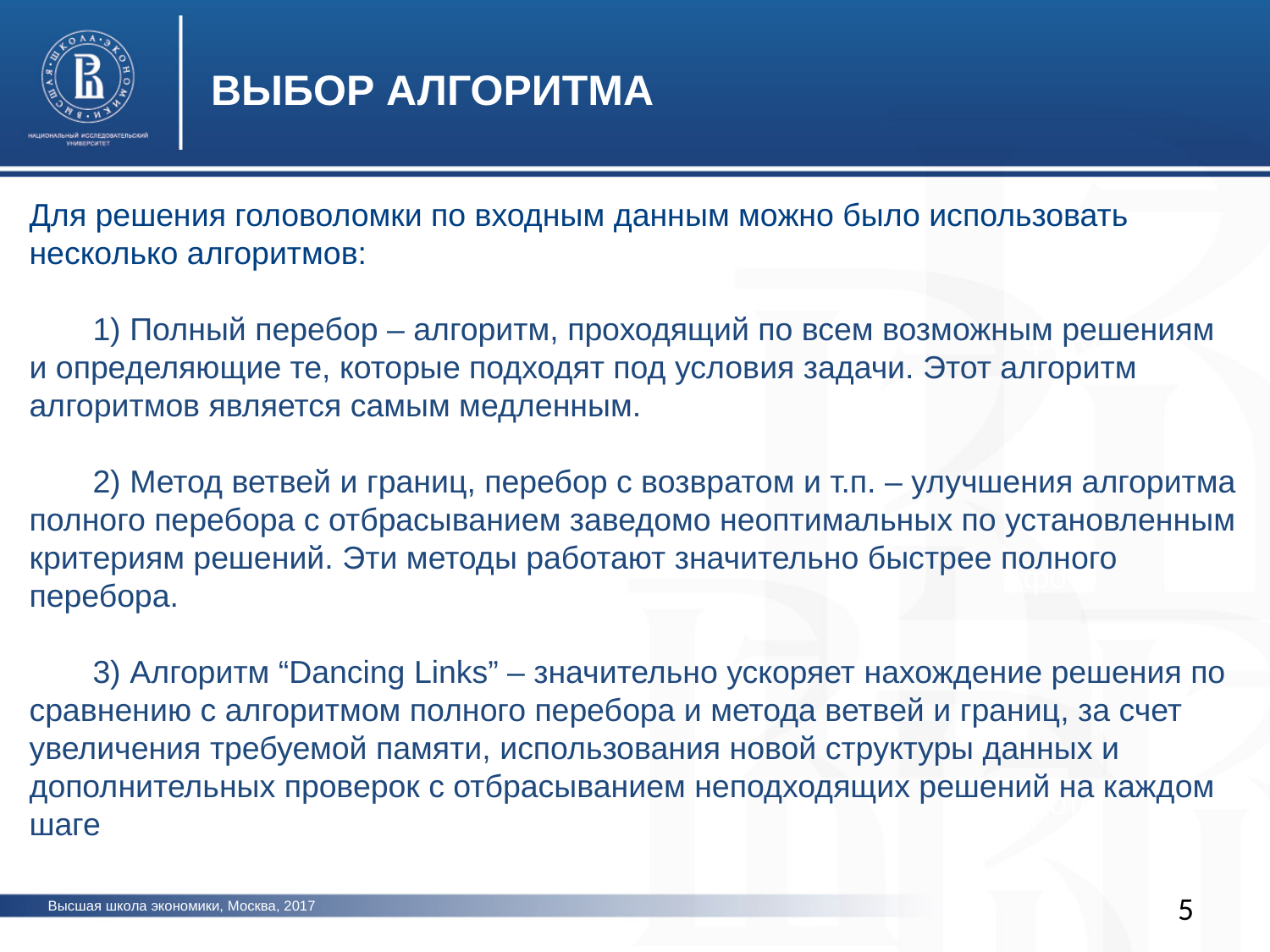

ВЫБОР АЛГОРИТМА
Для решения головоломки по входным данным можно было использовать  несколько алгоритмов:

1) Полный перебор – алгоритм, проходящий по всем возможным решениям и определяющие те, которые подходят под условия задачи. Этот алгоритм алгоритмов является самым медленным.

2) Метод ветвей и границ, перебор с возвратом и т.п. – улучшения алгоритма полного перебора с отбрасыванием заведомо неоптимальных по установленным критериям решений. Эти методы работают значительно быстрее полного перебора.

3) Алгоритм “Dancing Links” – значительно ускоряет нахождение решения по сравнению с алгоритмом полного перебора и метода ветвей и границ, за счет увеличения требуемой памяти, использования новой структуры данных и дополнительных проверок с отбрасыванием неподходящих решений на каждом шаге
фото
фото
фото
5
Высшая школа экономики, Москва, 2017